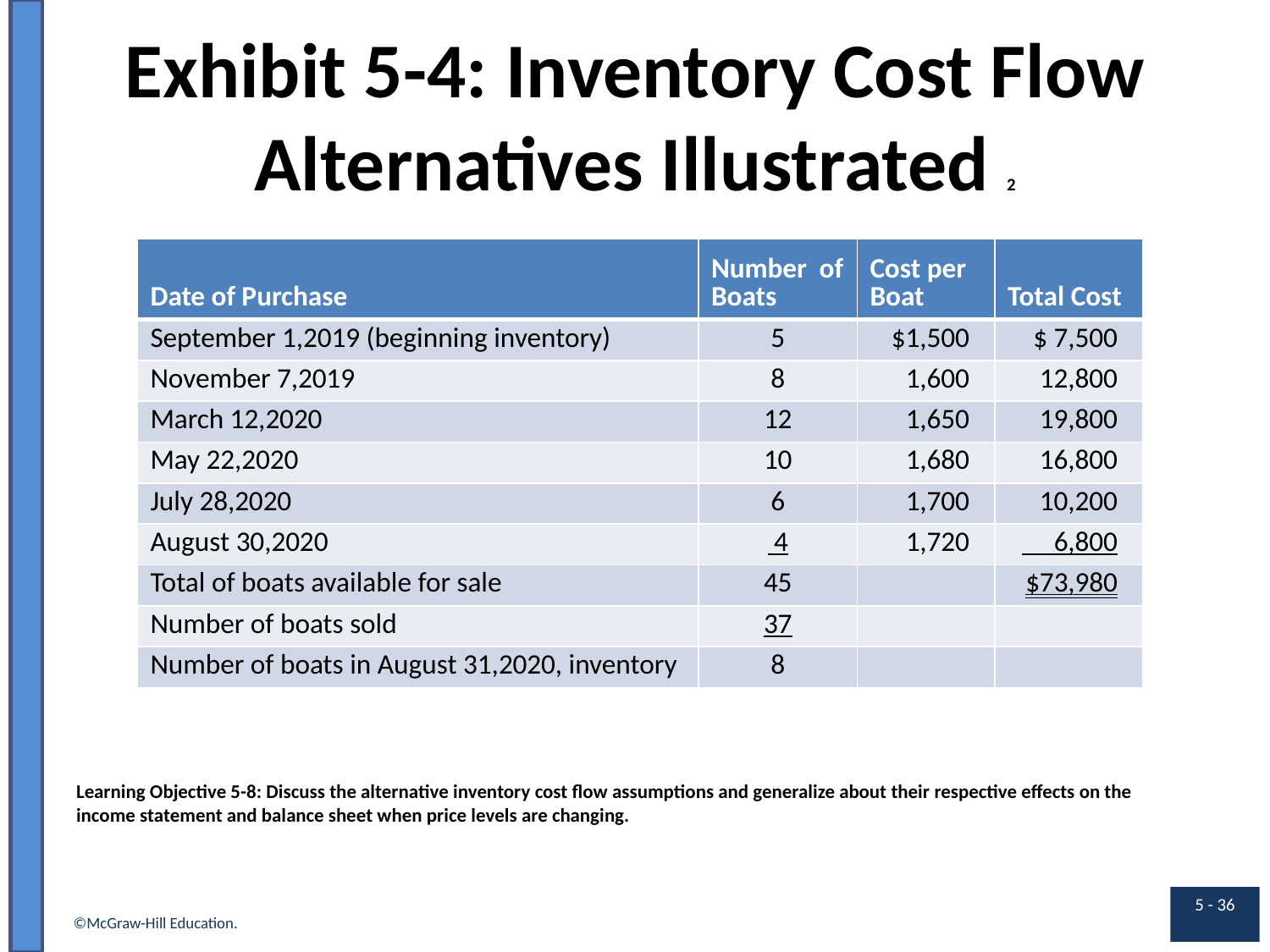

# Exhibit 5-4: Inventory Cost Flow Alternatives Illustrated 2
| Date of Purchase | Number of Boats | Cost per Boat | Total Cost |
| --- | --- | --- | --- |
| September 1,2019 (beginning inventory) | 5 | $1,500 | $ 7,500 |
| November 7,2019 | 8 | 1,600 | 12,800 |
| March 12,2020 | 12 | 1,650 | 19,800 |
| May 22,2020 | 10 | 1,680 | 16,800 |
| July 28,2020 | 6 | 1,700 | 10,200 |
| August 30,2020 | 4 | 1,720 | 6,800 |
| Total of boats available for sale | 45 |  | $73,980 |
| Number of boats sold | 37 |  |  |
| Number of boats in August 31,2020, inventory | 8 |  |  |
Learning Objective 5-8: Discuss the alternative inventory cost flow assumptions and generalize about their respective effects on the income statement and balance sheet when price levels are changing.